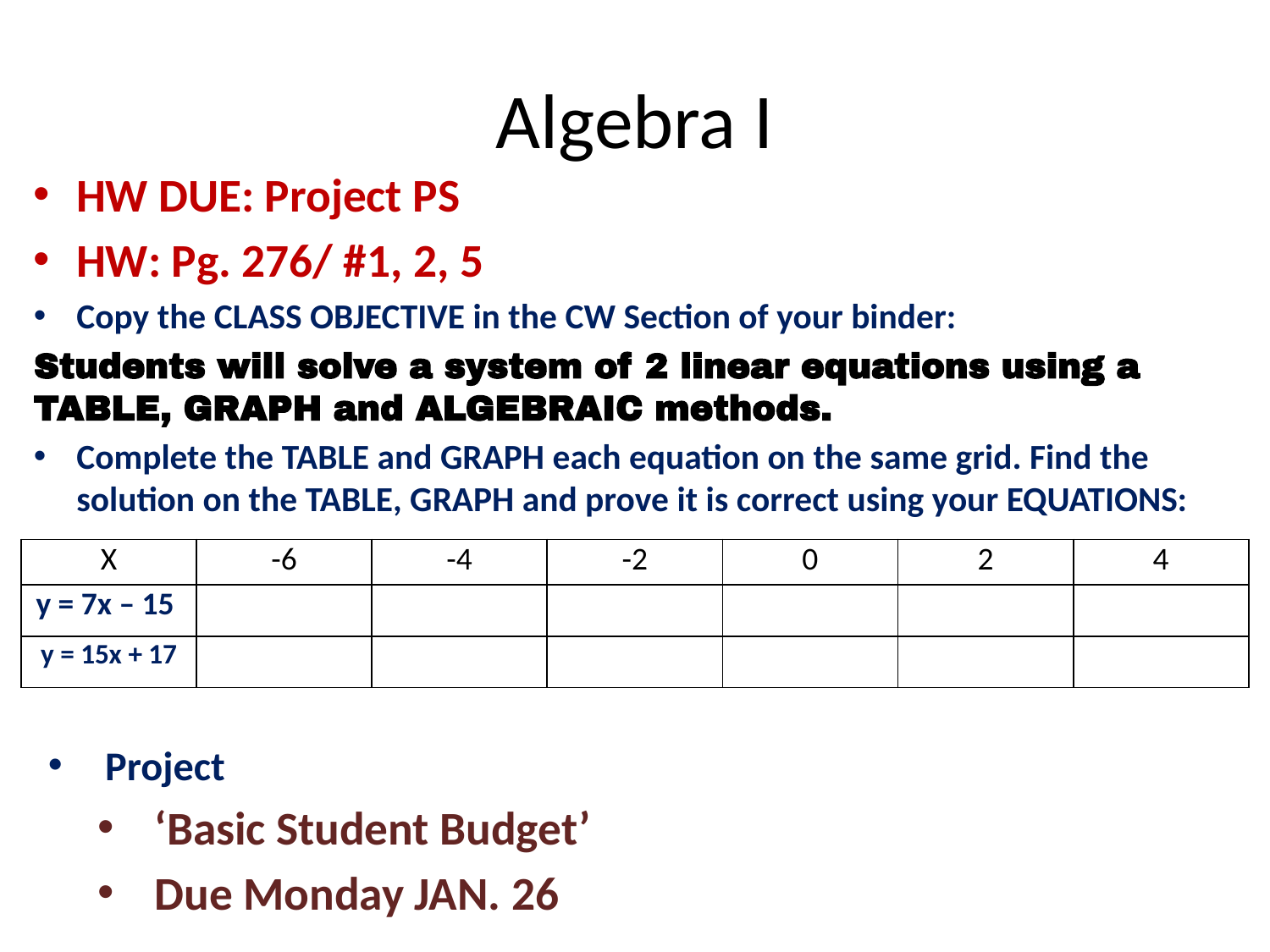

# Algebra I
HW DUE: Project PS
HW: Pg. 276/ #1, 2, 5
Copy the CLASS OBJECTIVE in the CW Section of your binder:
Students will solve a system of 2 linear equations using a TABLE, GRAPH and ALGEBRAIC methods.
Complete the TABLE and GRAPH each equation on the same grid. Find the solution on the TABLE, GRAPH and prove it is correct using your EQUATIONS:

Project
‘Basic Student Budget’
Due Monday JAN. 26
| X | -6 | -4 | -2 | 0 | 2 | 4 |
| --- | --- | --- | --- | --- | --- | --- |
| y = 7x – 15 |  |  |  |  |  |  |
| y = 15x + 17 |  |  |  |  |  |  |